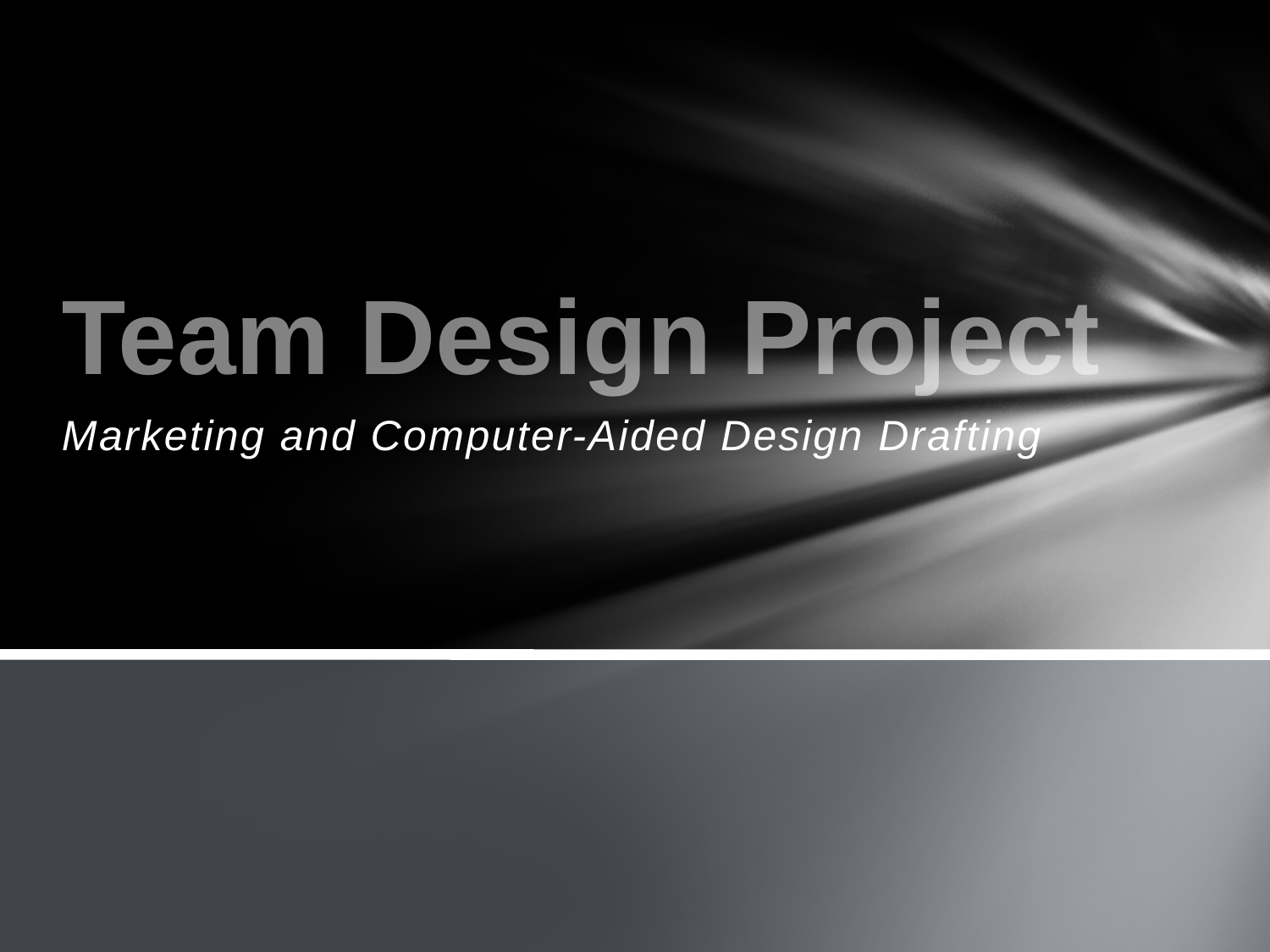

# Team Design Project
Marketing and Computer-Aided Design Drafting